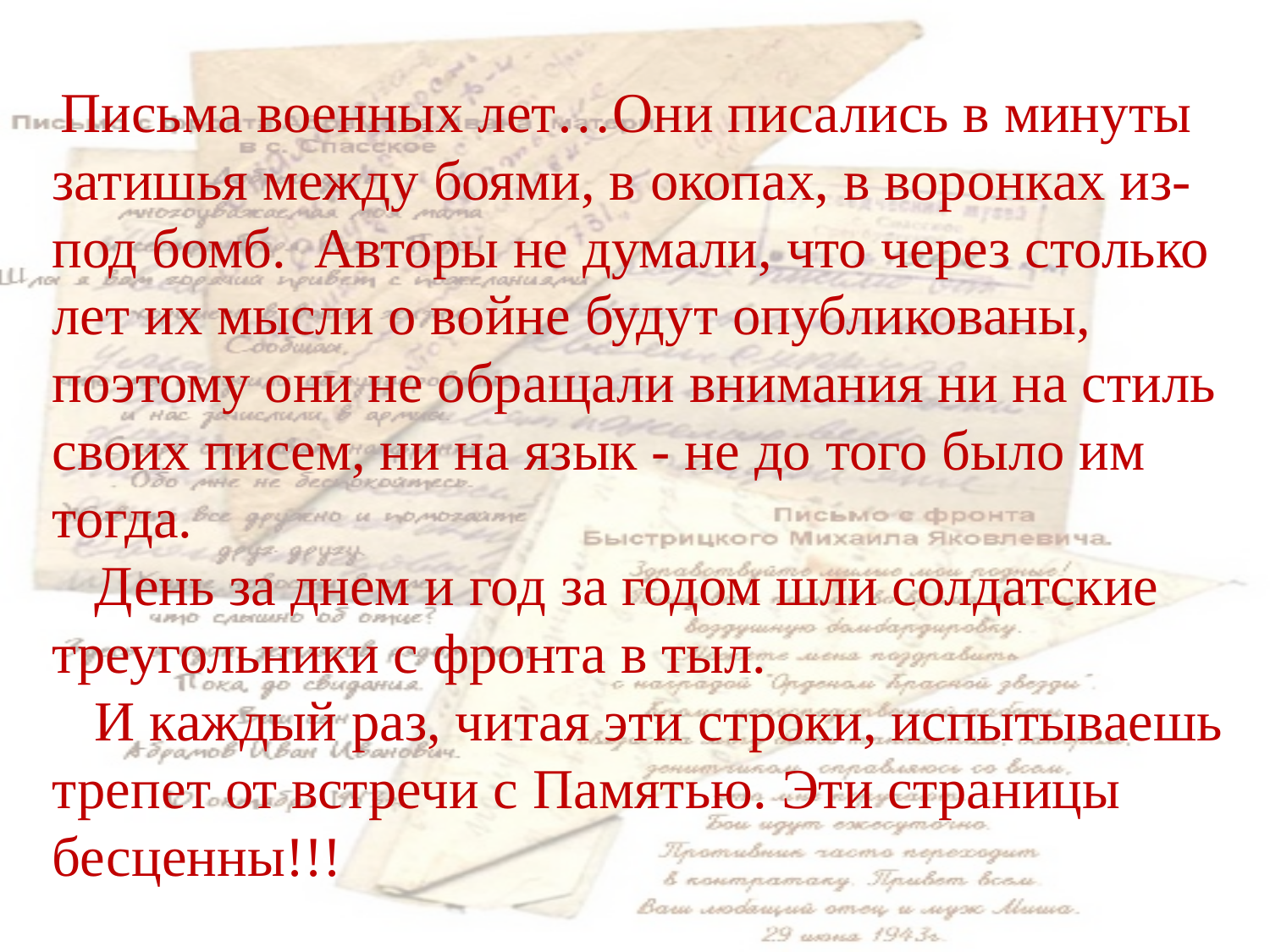

Письма военных лет…Они писались в минуты затишья между боями, в окопах, в воронках из-под бомб.  Авторы не думали, что через столько лет их мысли о войне будут опубликованы, поэтому они не обращали внимания ни на стиль своих писем, ни на язык - не до того было им тогда.
   День за днем и год за годом шли солдатские треугольники с фронта в тыл.
   И каждый раз, читая эти строки, испытываешь трепет от встречи с Памятью. Эти страницы бесценны!!!